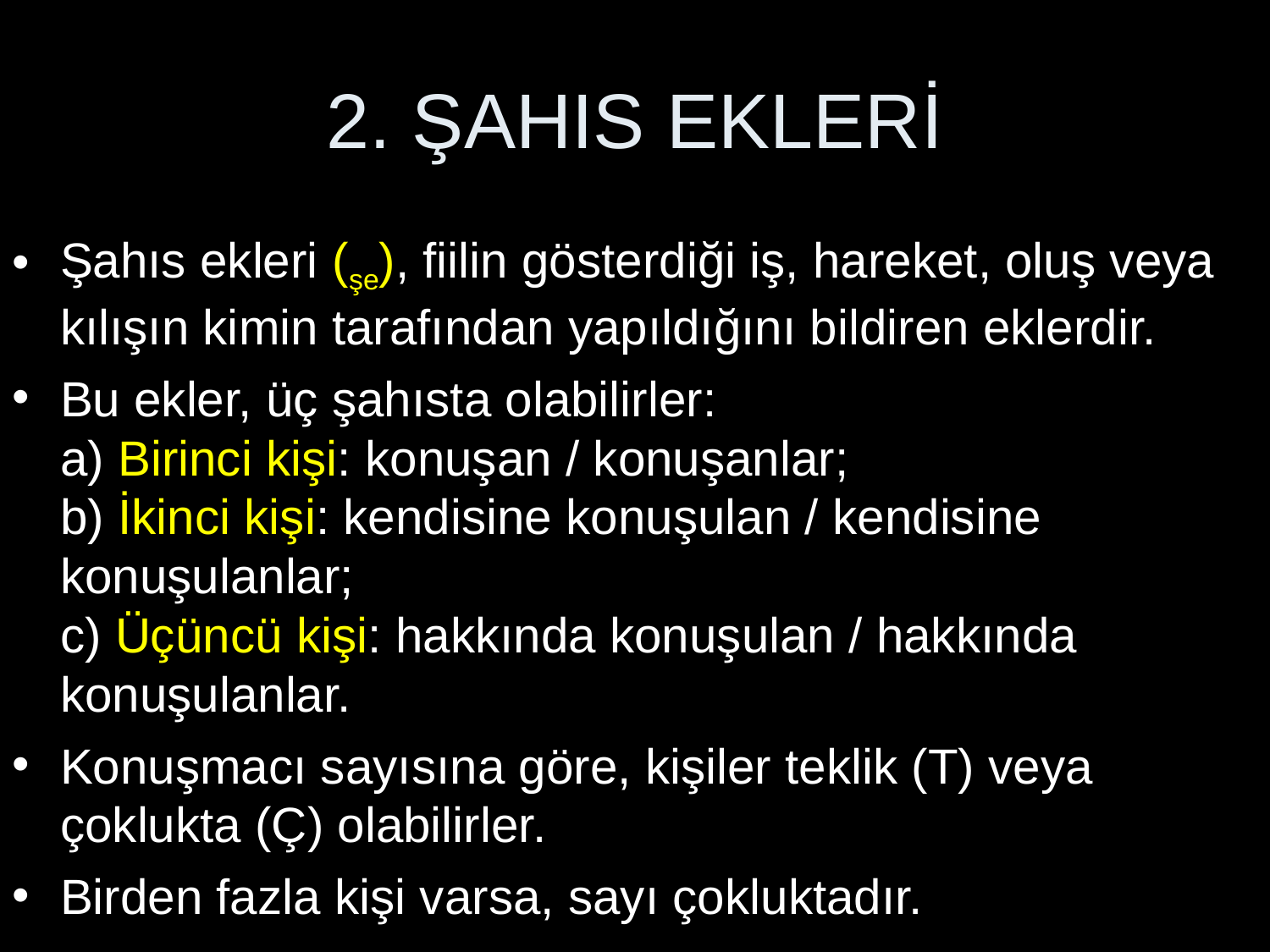

# 2. ŞAHIS EKLERİ
Şahıs ekleri (şe), fiilin gösterdiği iş, hareket, oluş veya kılışın kimin tarafından yapıldığını bildiren eklerdir.
Bu ekler, üç şahısta olabilirler:
a) Birinci kişi: konuşan / konuşanlar;
b) İkinci kişi: kendisine konuşulan / kendisine konuşulanlar;
c) Üçüncü kişi: hakkında konuşulan / hakkında konuşulanlar.
Konuşmacı sayısına göre, kişiler teklik (T) veya çoklukta (Ç) olabilirler.
Birden fazla kişi varsa, sayı çokluktadır.